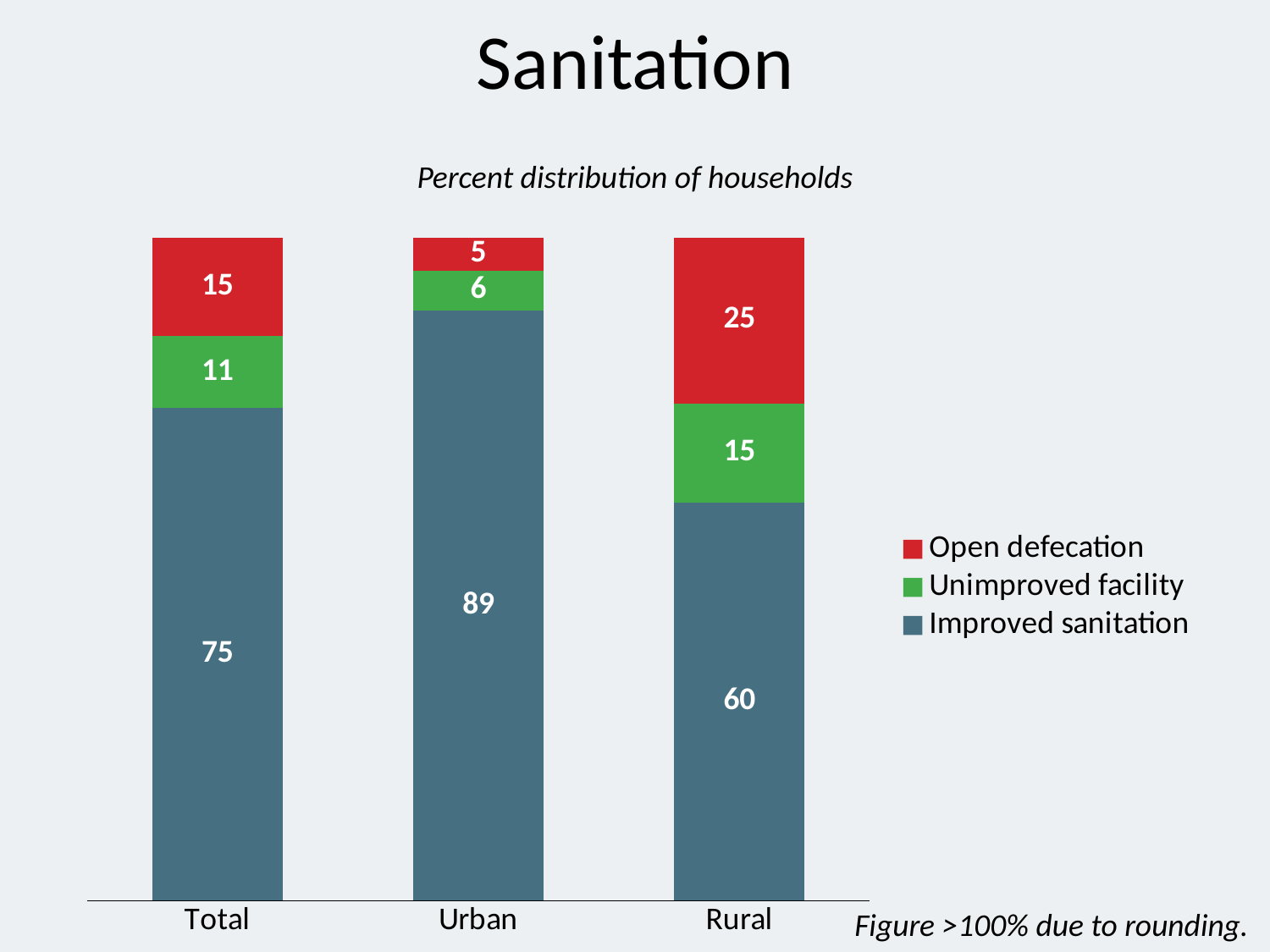

# Sanitation
Percent distribution of households

### Chart

| Category | Improved sanitation | Unimproved facility | Open defecation |
|---|---|---|---|
| Total | 75.0 | 11.0 | 15.0 |
| Urban | 89.0 | 6.0 | 5.0 |
| Rural | 60.0 | 15.0 | 25.0 |
Figure >100% due to rounding.